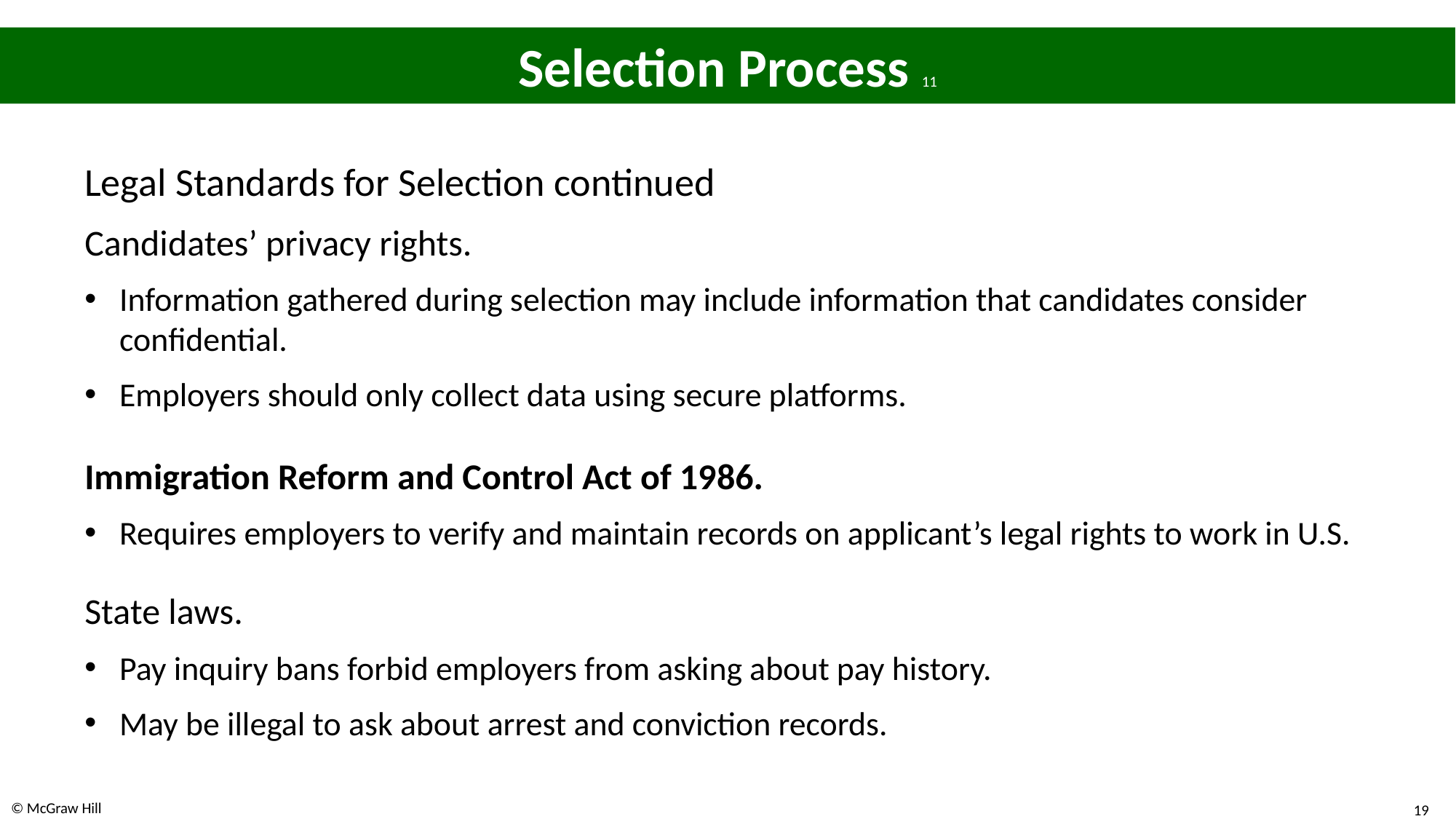

# Selection Process 11
Legal Standards for Selection continued
Candidates’ privacy rights.
Information gathered during selection may include information that candidates consider confidential.
Employers should only collect data using secure platforms.
Immigration Reform and Control Act of 19 86.
Requires employers to verify and maintain records on applicant’s legal rights to work in U.S.
State laws.
Pay inquiry bans forbid employers from asking about pay history.
May be illegal to ask about arrest and conviction records.